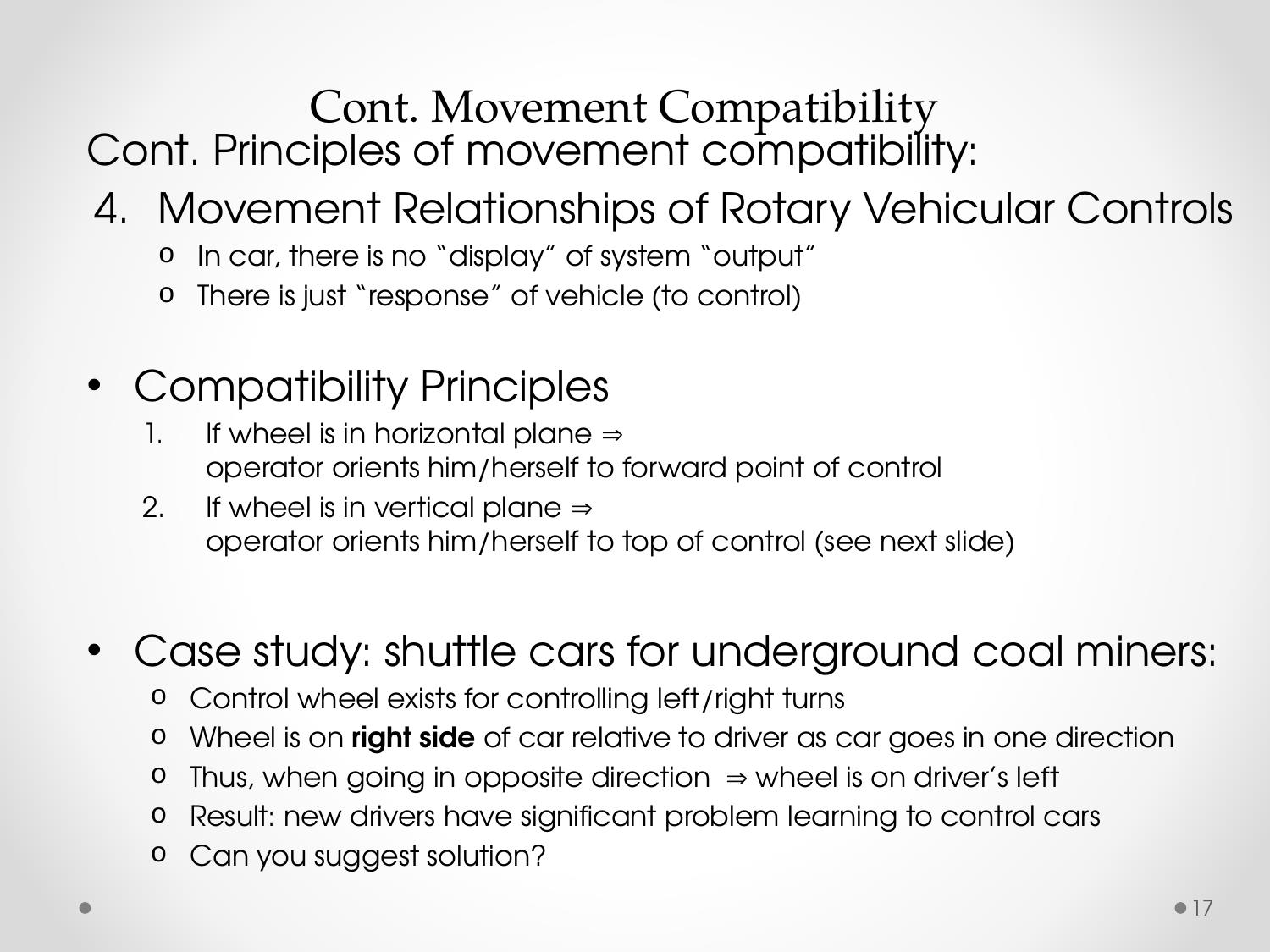

# Cont. Movement Compatibility

Cont. Principles of movement compatibility:
Movement Relationships of Rotary Vehicular Controls
In car, there is no “display” of system “output”
There is just “response” of vehicle (to control)

Compatibility Principles
If wheel is in horizontal plane ⇒
operator orients him/herself to forward point of control
If wheel is in vertical plane ⇒
operator orients him/herself to top of control (see next slide)

Case study: shuttle cars for underground coal miners:
Control wheel exists for controlling left/right turns
Wheel is on right side of car relative to driver as car goes in one direction
Thus, when going in opposite direction ⇒ wheel is on driver’s left
Result: new drivers have significant problem learning to control cars
Can you suggest solution?

17